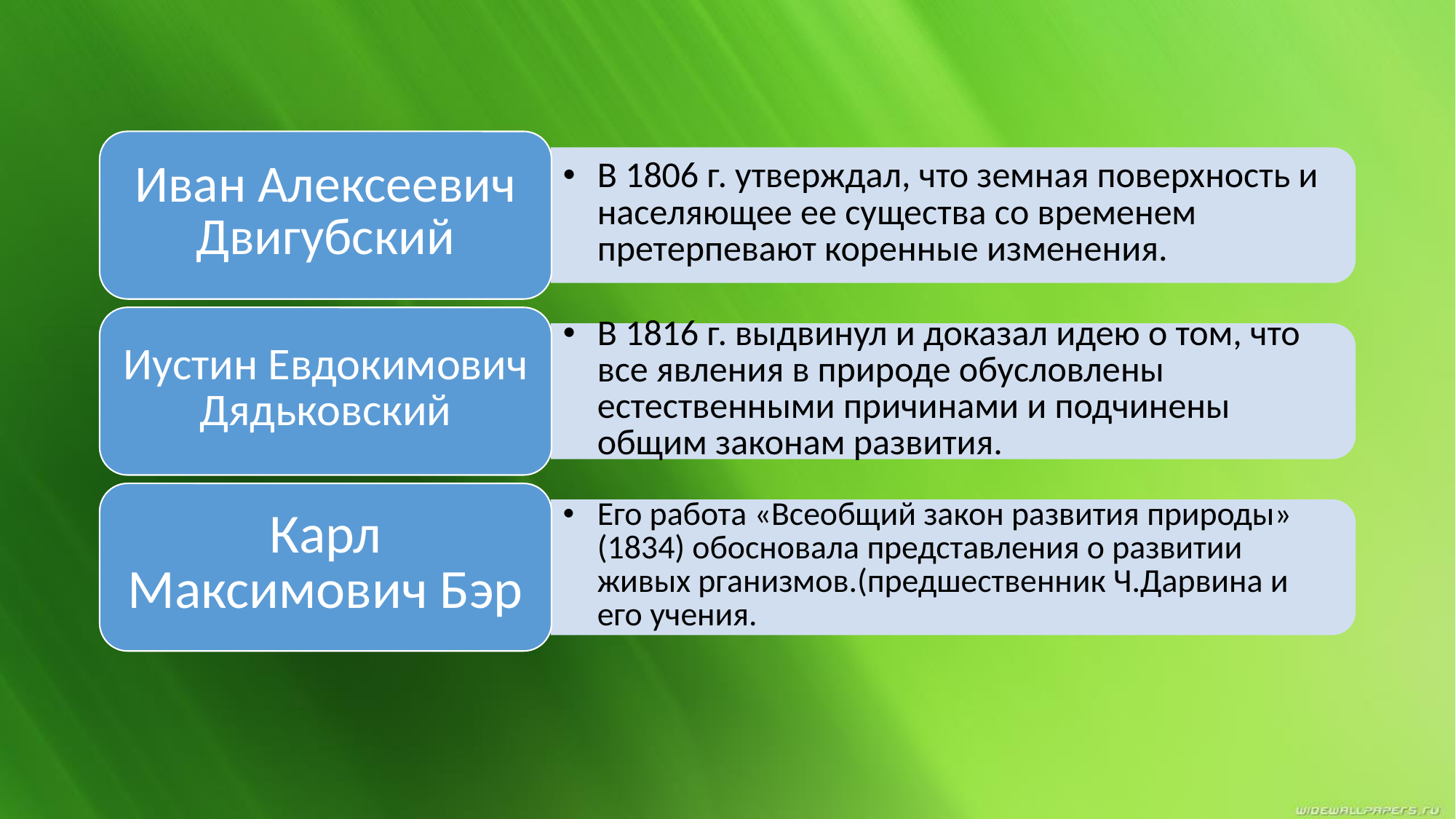

Иван Алексеевич Двигубский
В 1806 г. утверждал, что земная поверхность и населяющее ее существа со временем претерпевают коренные изменения.
Иустин Евдокимович Дядьковский
В 1816 г. выдвинул и доказал идею о том, что все явления в природе обусловлены естественными причинами и подчинены общим законам развития.
Карл Максимович Бэр
Его работа «Всеобщий закон развития природы» (1834) обосновала представления о развитии живых рганизмов.(предшественник Ч.Дарвина и его учения.